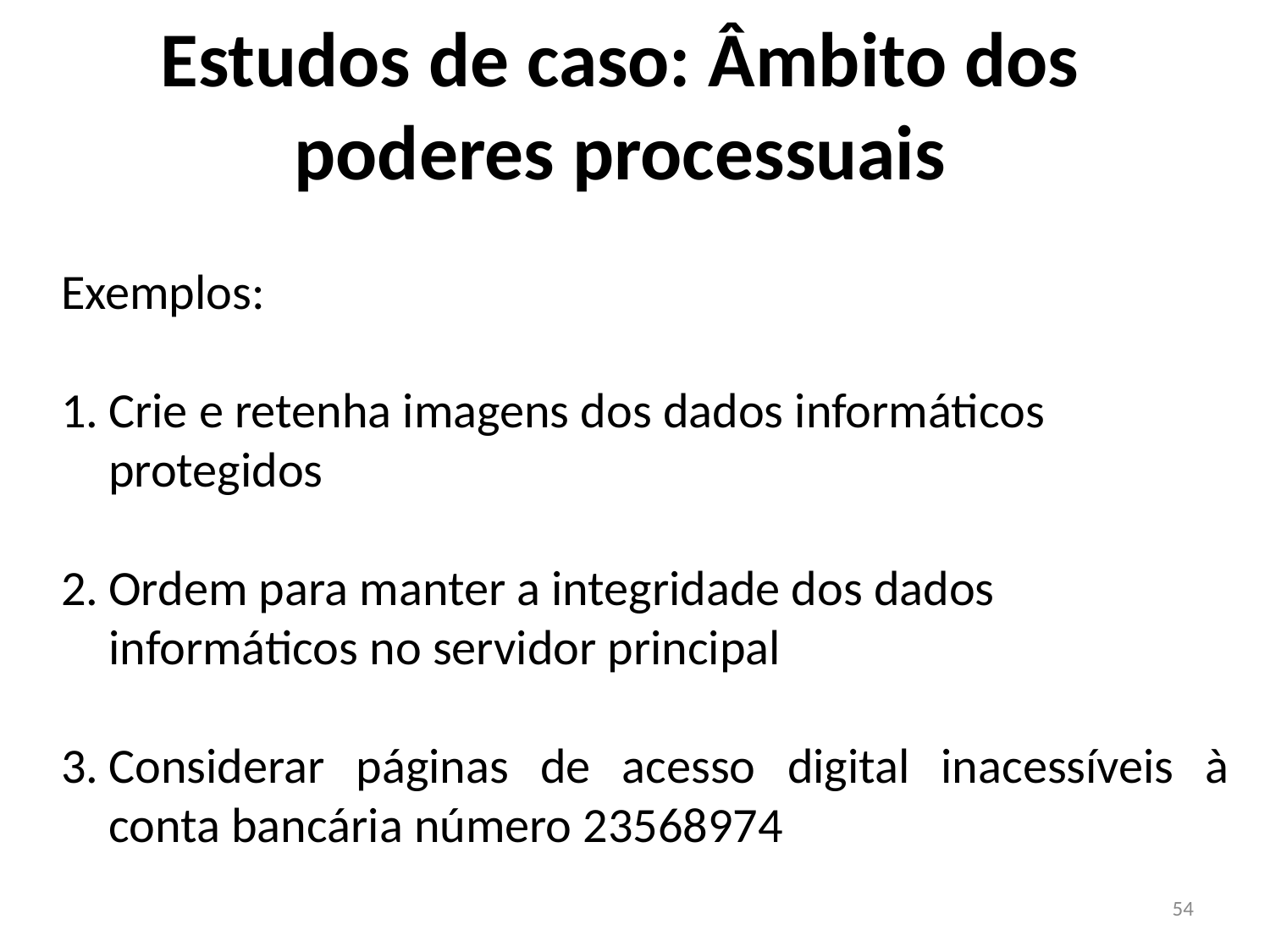

# Estudos de caso: Âmbito dos poderes processuais
Exemplos:

Crie e retenha imagens dos dados informáticos protegidos

Ordem para manter a integridade dos dados informáticos no servidor principal

Considerar páginas de acesso digital inacessíveis à conta bancária número 23568974
54